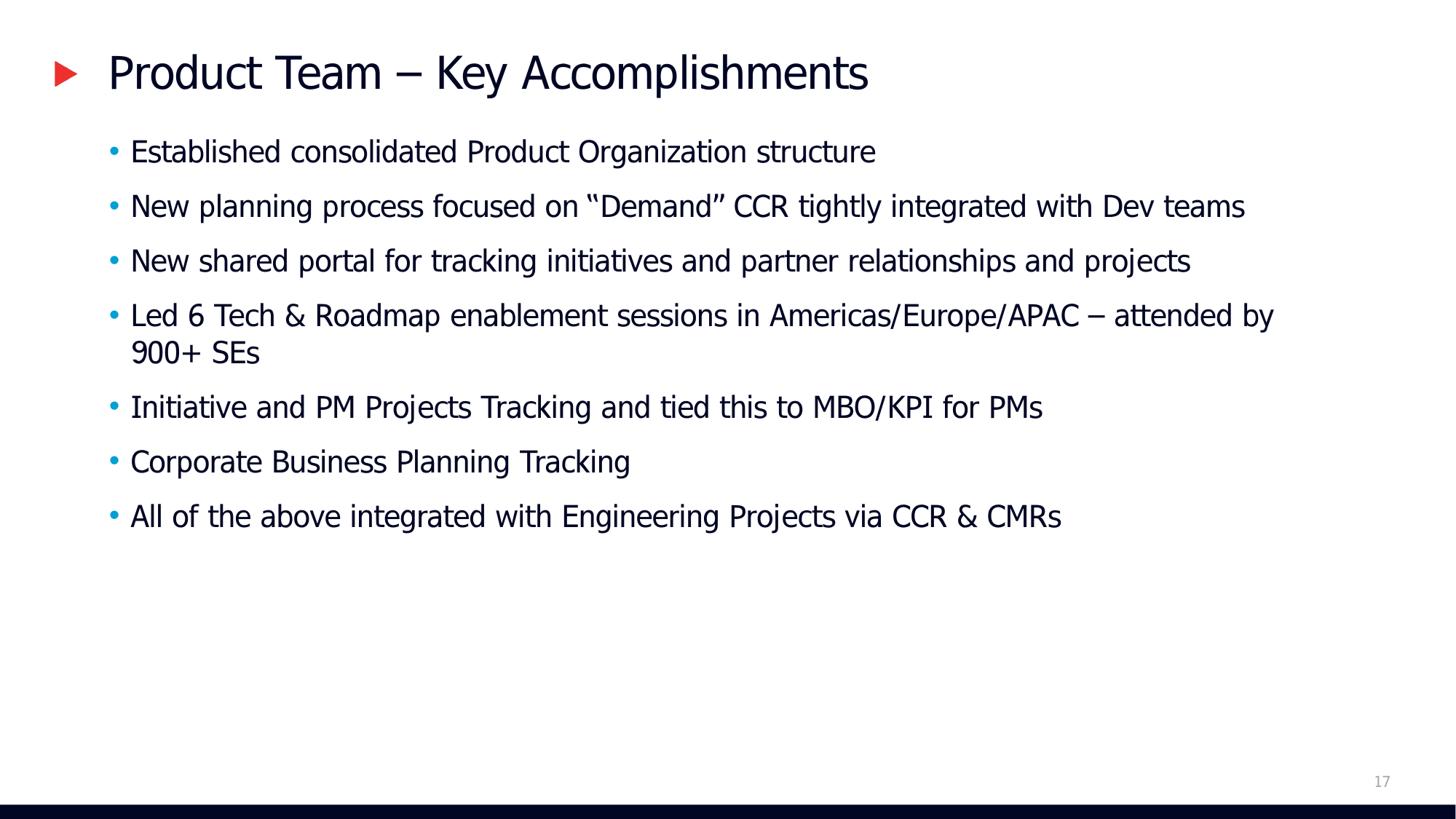

# Product Team – Key Accomplishments
Established consolidated Product Organization structure
New planning process focused on “Demand” CCR tightly integrated with Dev teams
New shared portal for tracking initiatives and partner relationships and projects
Led 6 Tech & Roadmap enablement sessions in Americas/Europe/APAC – attended by 900+ SEs
Initiative and PM Projects Tracking and tied this to MBO/KPI for PMs
Corporate Business Planning Tracking
All of the above integrated with Engineering Projects via CCR & CMRs

17